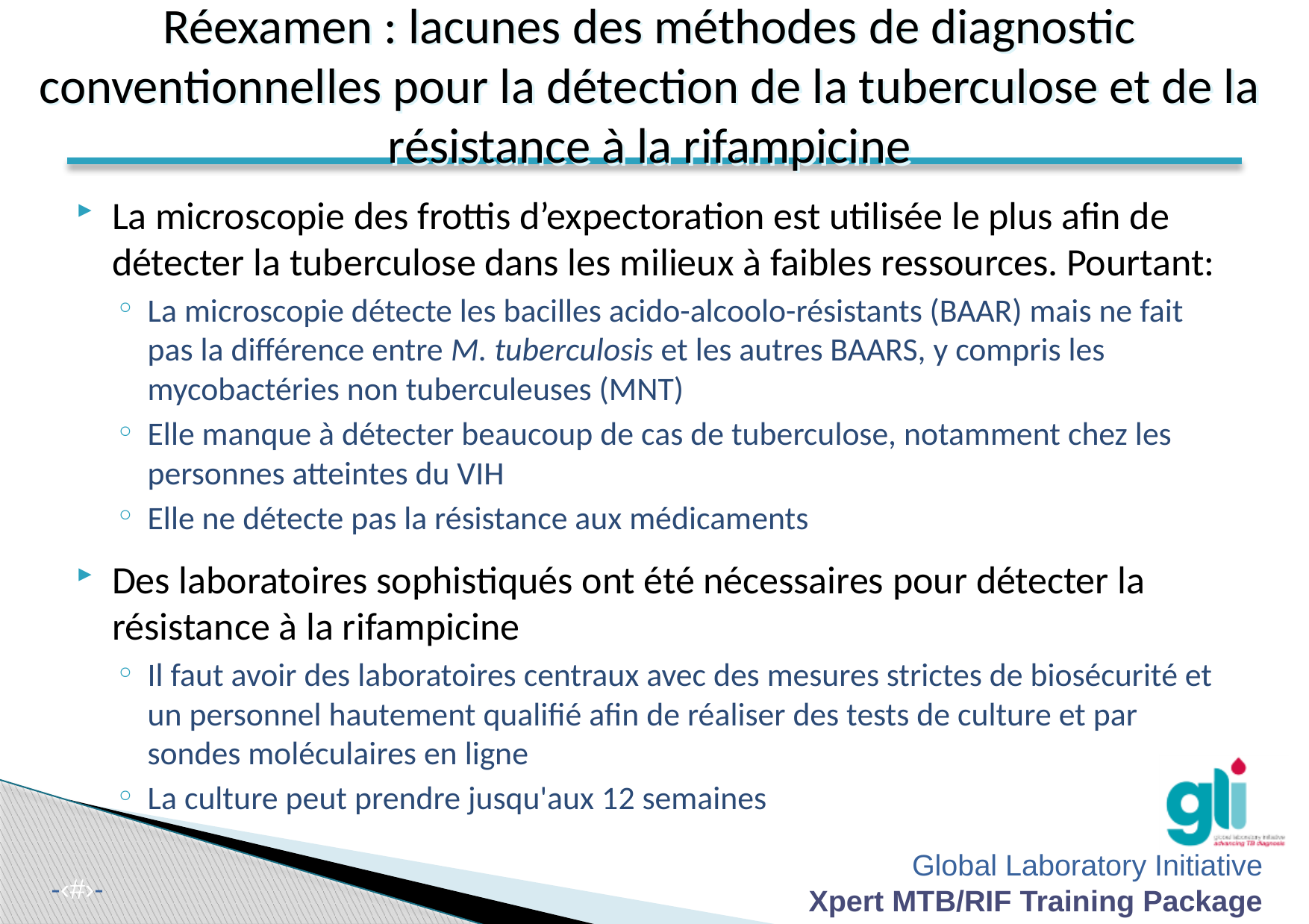

Réexamen : lacunes des méthodes de diagnostic conventionnelles pour la détection de la tuberculose et de la résistance à la rifampicine
#
La microscopie des frottis d’expectoration est utilisée le plus afin de détecter la tuberculose dans les milieux à faibles ressources. Pourtant:
La microscopie détecte les bacilles acido-alcoolo-résistants (BAAR) mais ne fait pas la différence entre M. tuberculosis et les autres BAARS, y compris les mycobactéries non tuberculeuses (MNT)
Elle manque à détecter beaucoup de cas de tuberculose, notamment chez les personnes atteintes du VIH
Elle ne détecte pas la résistance aux médicaments
Des laboratoires sophistiqués ont été nécessaires pour détecter la résistance à la rifampicine
Il faut avoir des laboratoires centraux avec des mesures strictes de biosécurité et un personnel hautement qualifié afin de réaliser des tests de culture et par sondes moléculaires en ligne
La culture peut prendre jusqu'aux 12 semaines